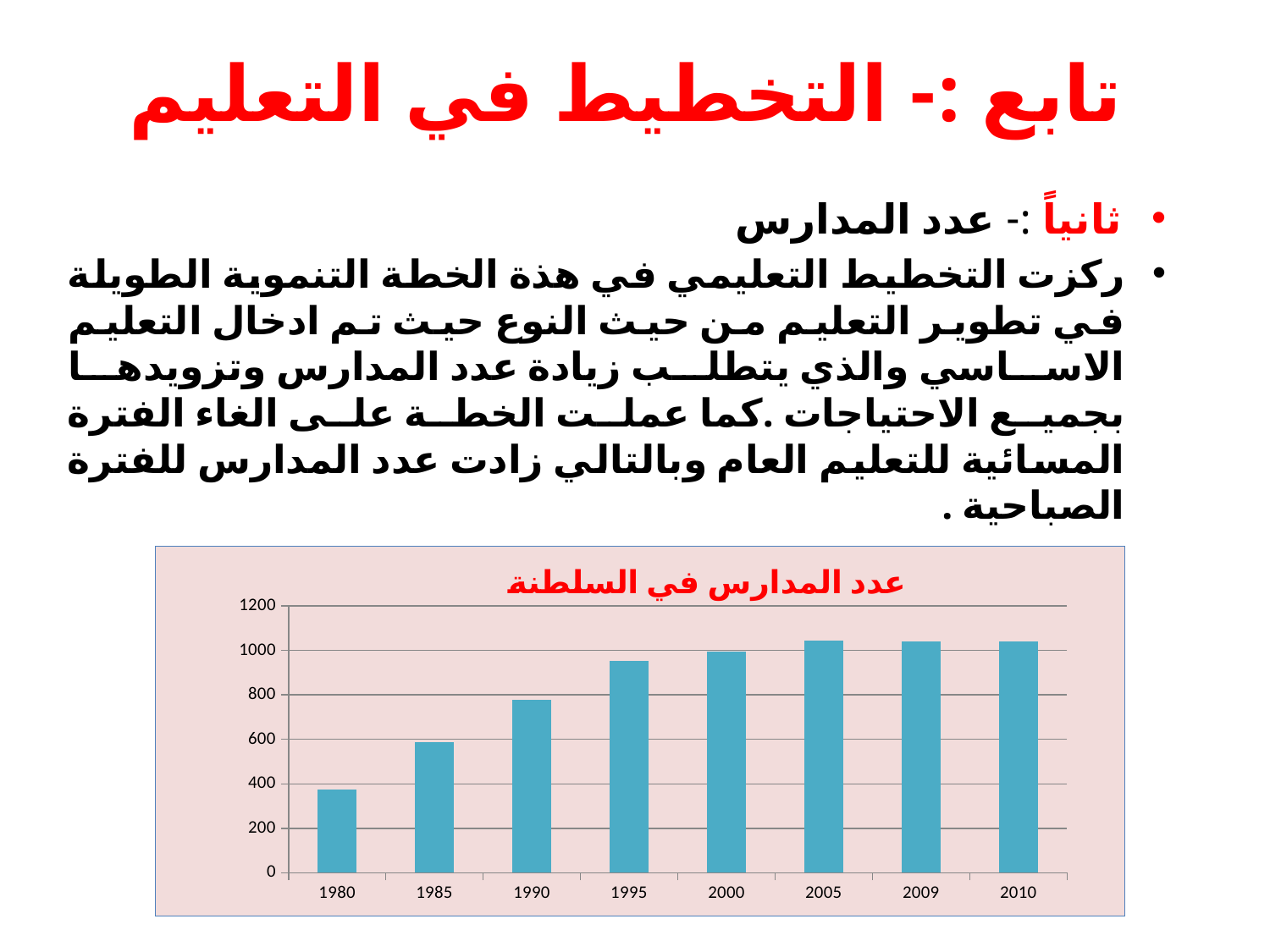

# تابع :- التخطيط في التعليم
ثانياً :- عدد المدارس
ركزت التخطيط التعليمي في هذة الخطة التنموية الطويلة في تطوير التعليم من حيث النوع حيث تم ادخال التعليم الاساسي والذي يتطلب زيادة عدد المدارس وتزويدها بجميع الاحتياجات .كما عملت الخطة على الغاء الفترة المسائية للتعليم العام وبالتالي زادت عدد المدارس للفترة الصباحية .

### Chart: عدد المدارس في السلطنة

| Category | عدد المدارس |
|---|---|
| 1980 | 373.0 |
| 1985 | 588.0 |
| 1990 | 779.0 |
| 1995 | 953.0 |
| 2000 | 993.0 |
| 2005 | 1046.0 |
| 2009 | 1040.0 |
| 2010 | 1040.0 |